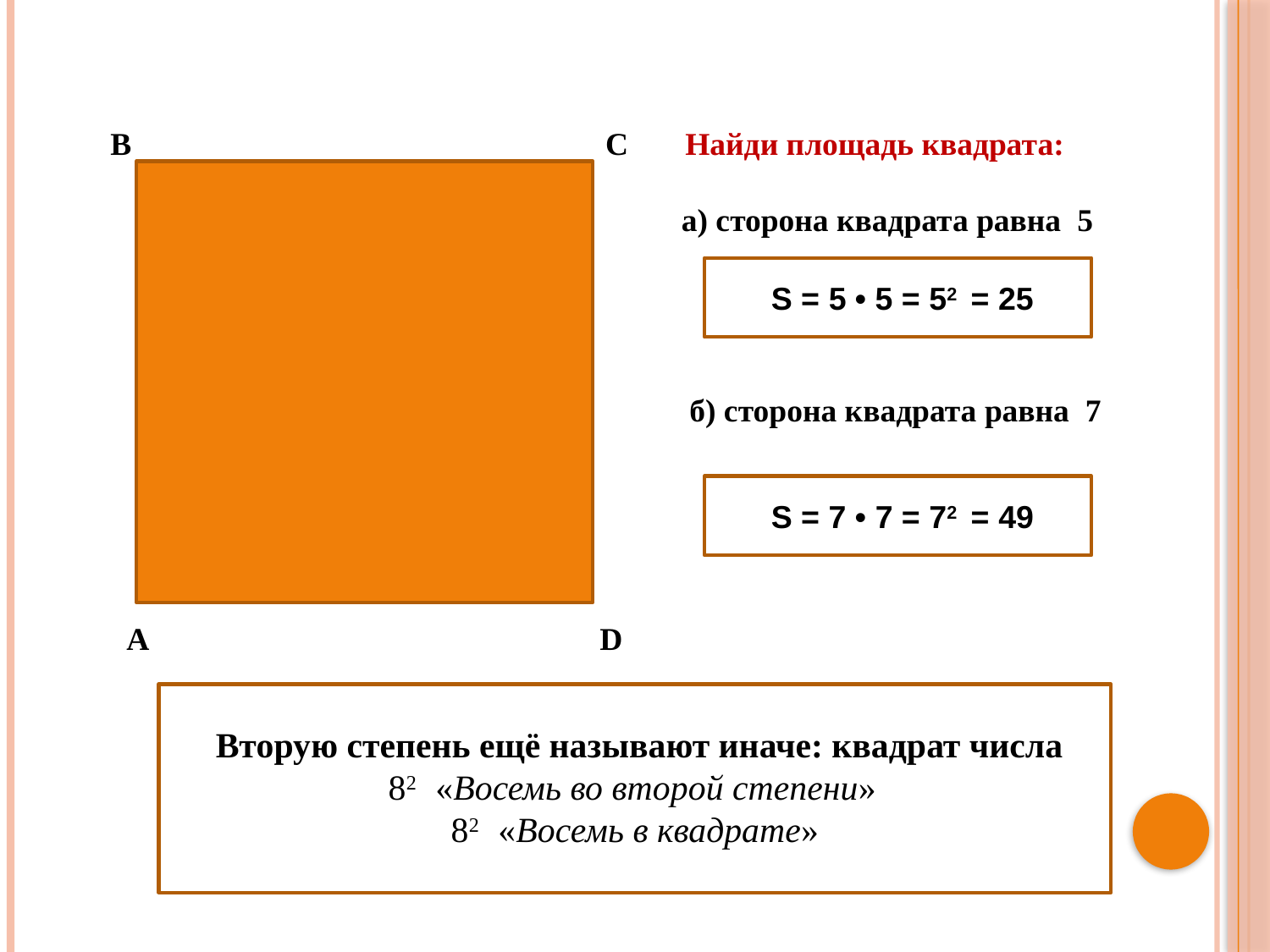

В                                                           С       Найди площадь квадрата:

                                                                             а) сторона квадрата равна  5

                                                                              б) сторона квадрата равна  7

        А                                                        D

 S = 5 • 5 = 52  = 25

 S = 7 • 7 = 72  = 49

 Вторую степень ещё называют иначе: квадрат числа
82   «Восемь во второй степени»
82   «Восемь в квадрате»